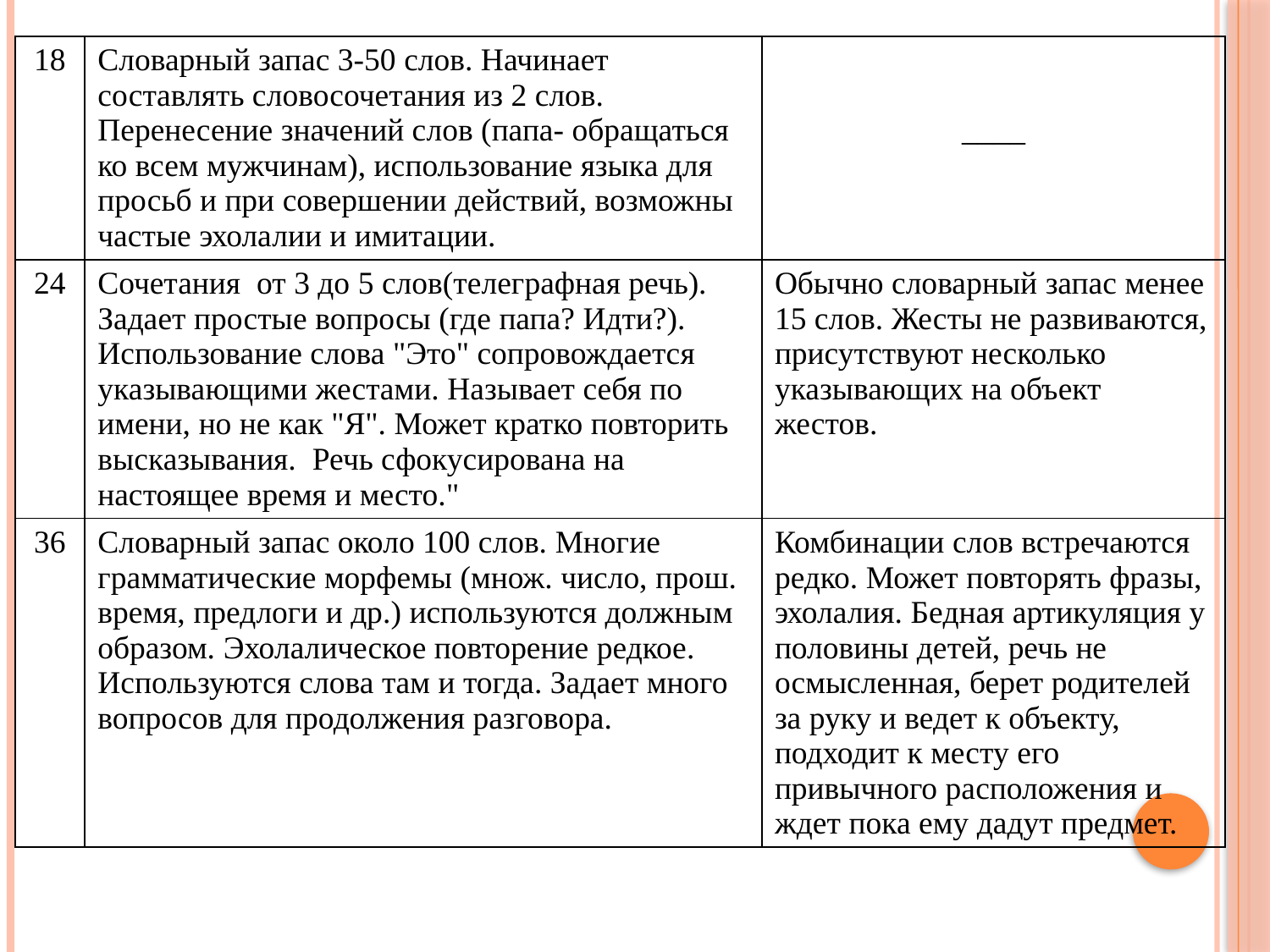

| 18 | Словарный запас 3-50 слов. Начинает составлять словосочетания из 2 слов. Перенесение значений слов (папа- обращаться ко всем мужчинам), использование языка для просьб и при совершении действий, возможны частые эхолалии и имитации. | \_\_\_\_ |
| --- | --- | --- |
| 24 | Сочетания от 3 до 5 слов(телеграфная речь). Задает простые вопросы (где папа? Идти?). Использование слова "Это" сопровождается указывающими жестами. Называет себя по имени, но не как "Я". Может кратко повторить высказывания. Речь сфокусирована на настоящее время и место." | Обычно словарный запас менее 15 слов. Жесты не развиваются, присутствуют несколько указывающих на объект жестов. |
| 36 | Словарный запас около 100 слов. Многие грамматические морфемы (множ. число, прош. время, предлоги и др.) используются должным образом. Эхолалическое повторение редкое. Используются слова там и тогда. Задает много вопросов для продолжения разговора. | Комбинации слов встречаются редко. Может повторять фразы, эхолалия. Бедная артикуляция у половины детей, речь не осмысленная, берет родителей за руку и ведет к объекту, подходит к месту его привычного расположения и ждет пока ему дадут предмет. |
#